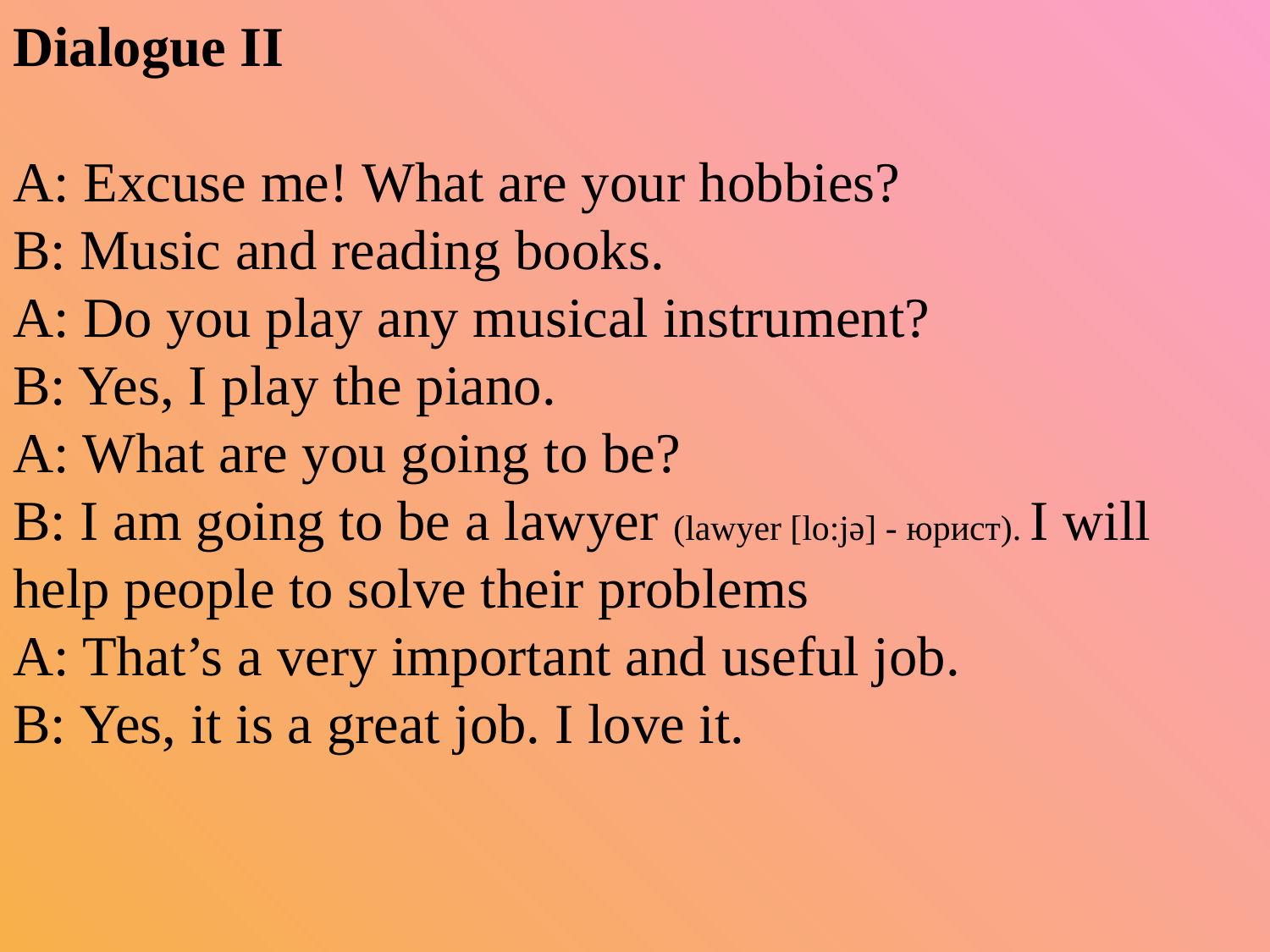

Dialogue II
A: Excuse me! What are your hobbies?
B: Music and reading books.
A: Do you play any musical instrument?
B: Yes, I play the piano.
A: What are you going to be?
B: I am going to be a lawyer (lawyer [lo:jə] - юрист). I will help people to solve their problems
A: That’s a very important and useful job.
B: Yes, it is a great job. I love it.